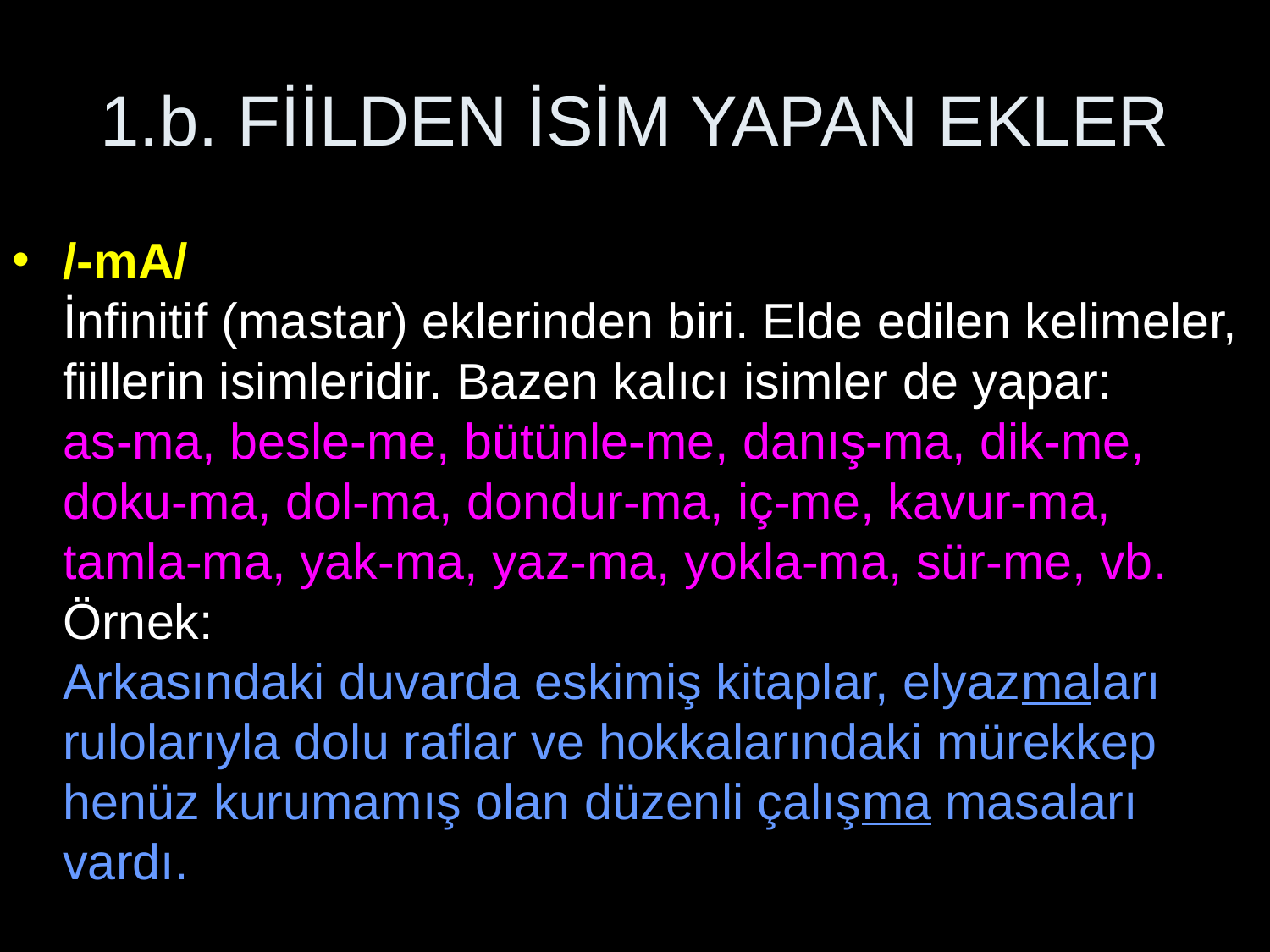

# 1.b. FİİLDEN İSİM YAPAN EKLER
/-mA/
İnfinitif (mastar) eklerinden biri. Elde edilen kelimeler, fiillerin isimleridir. Bazen kalıcı isimler de yapar:
аs-ma, besle-me, bütünle-me, danış-ma, dik-me, doku-ma, dol-ma, dondur-ma, iç-me, kavur-ma, tamla-ma, yak-ma, yaz-ma, yokla-ma, sür-me, vb.
Örnek:
Arkasındaki duvarda eskimiş kitaplar, elyazmaları rulolarıyla dolu raflar ve hokkalarındaki mürekkep henüz kurumamış olan düzenli çalışma masaları vardı.